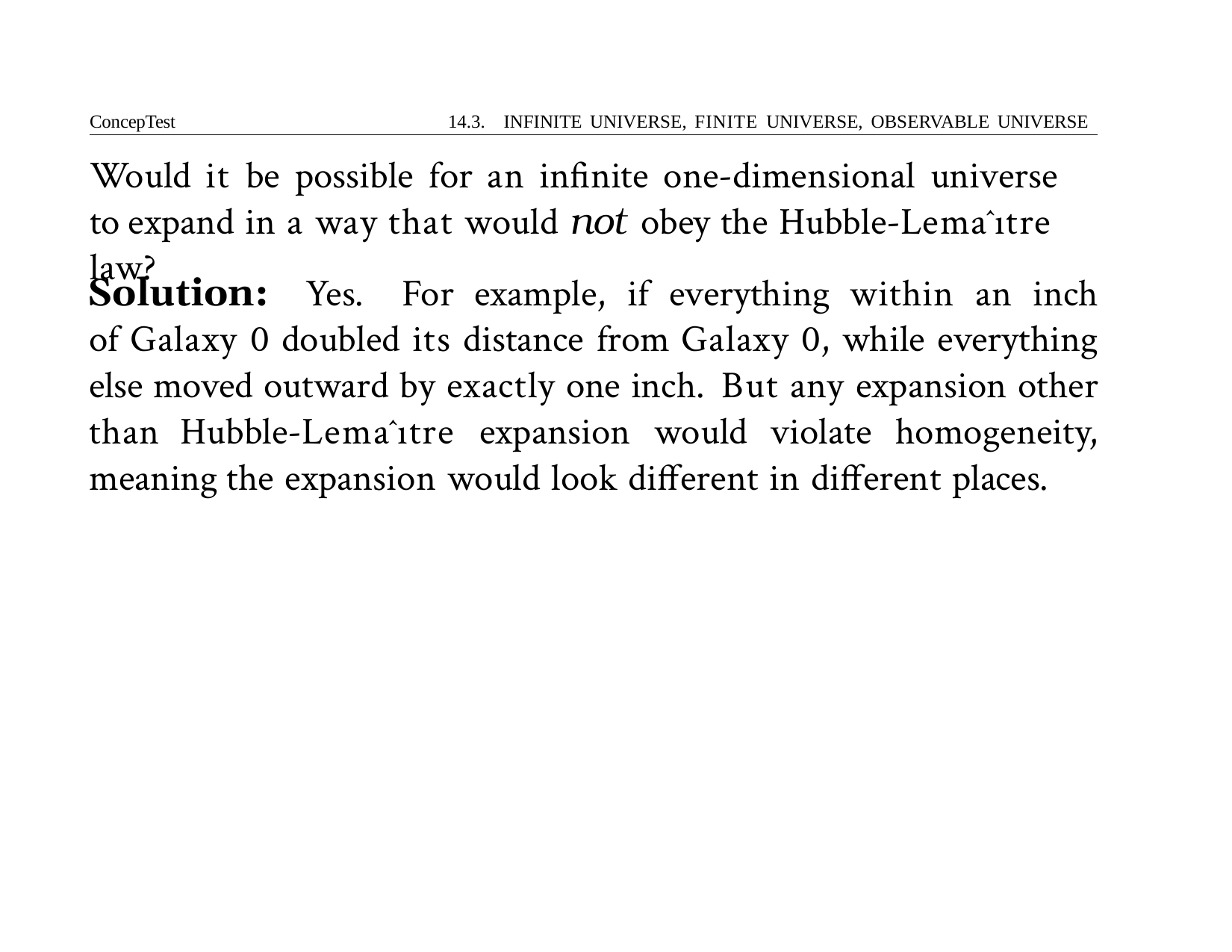

ConcepTest	14.3.  INFINITE UNIVERSE, FINITE UNIVERSE, OBSERVABLE UNIVERSE

# Would it be possible for an infinite one-dimensional universe to expand in a way that would not obey the Hubble-Lemaˆıtre law?
Solution:  Yes.  For example, if everything within an inch of Galaxy 0 doubled its distance from Galaxy 0, while everything else moved outward by exactly one inch. But any expansion other than Hubble-Lemaˆıtre expansion would violate homogeneity, meaning the expansion would look different in different places.